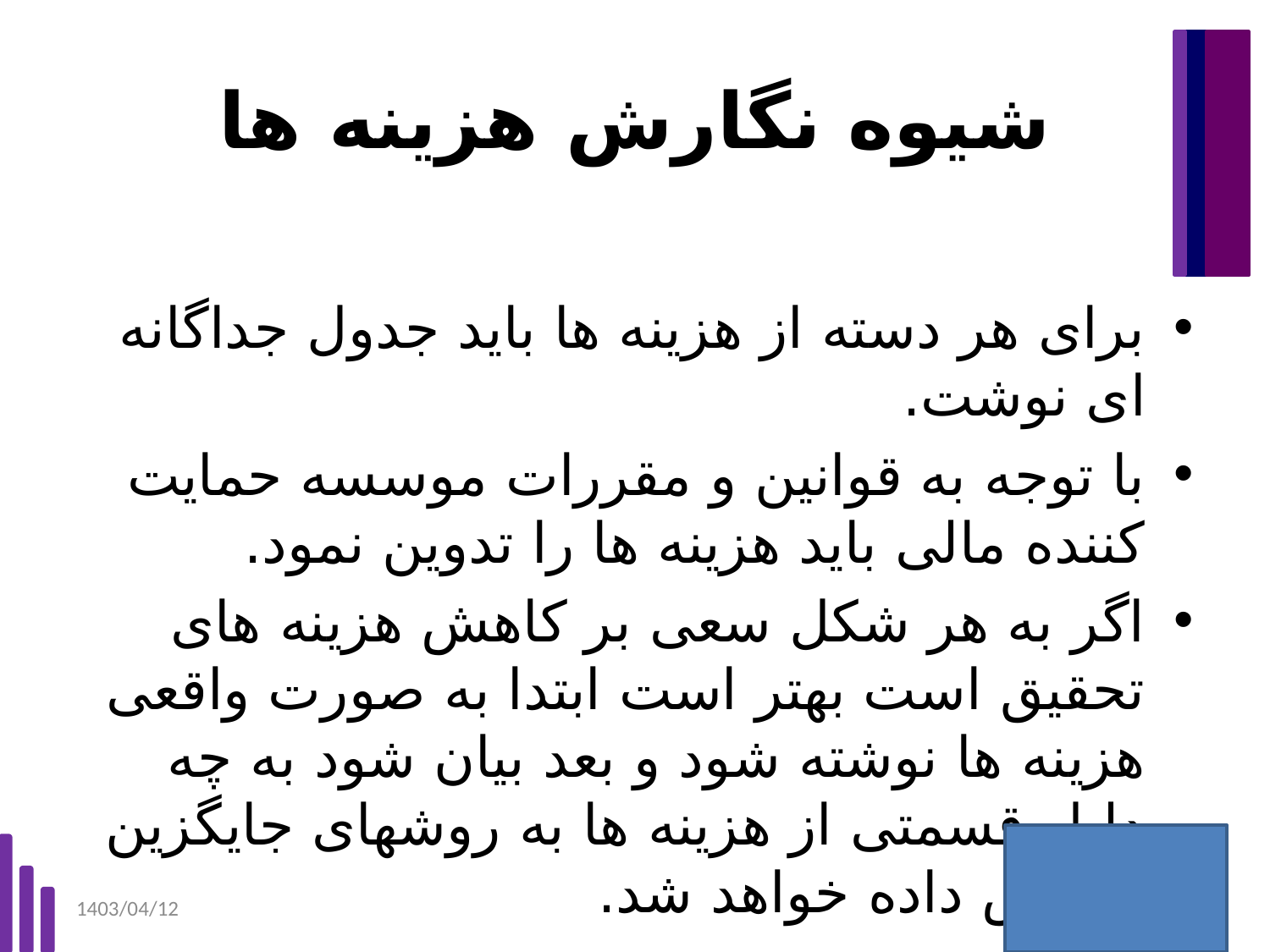

# شیوه نگارش هزینه ها
برای هر دسته از هزینه ها باید جدول جداگانه ای نوشت.
با توجه به قوانین و مقررات موسسه حمایت کننده مالی باید هزینه ها را تدوین نمود.
اگر به هر شکل سعی بر کاهش هزینه های تحقیق است بهتر است ابتدا به صورت واقعی هزینه ها نوشته شود و بعد بیان شود به چه دلیل قسمتی از هزینه ها به روشهای جایگزین پوشش داده خواهد شد.

1403/04/12